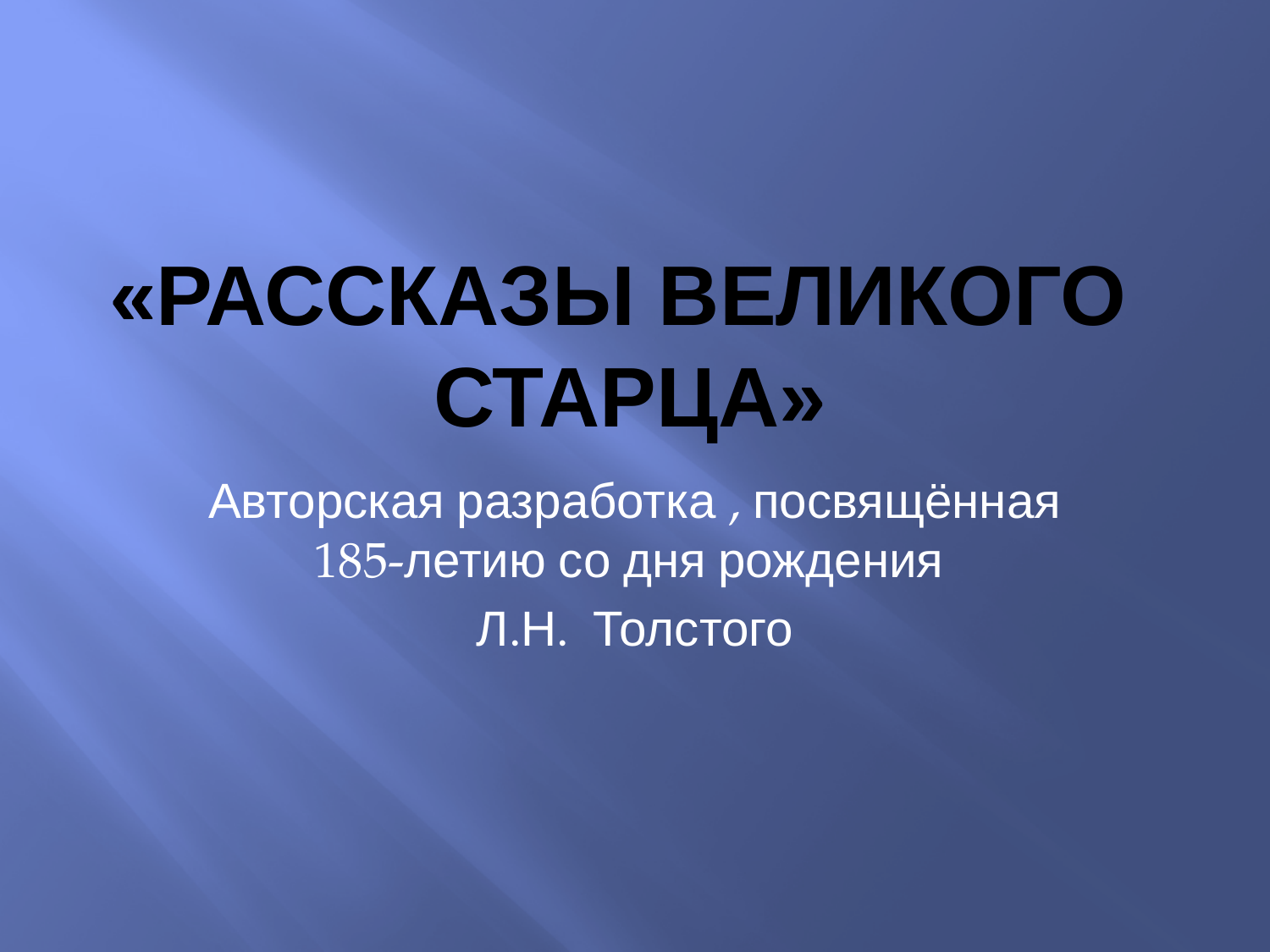

# «Рассказы Великого  старца»
Авторская разработка , посвящённая 185-летию со дня рождения
Л.Н.  Толстого